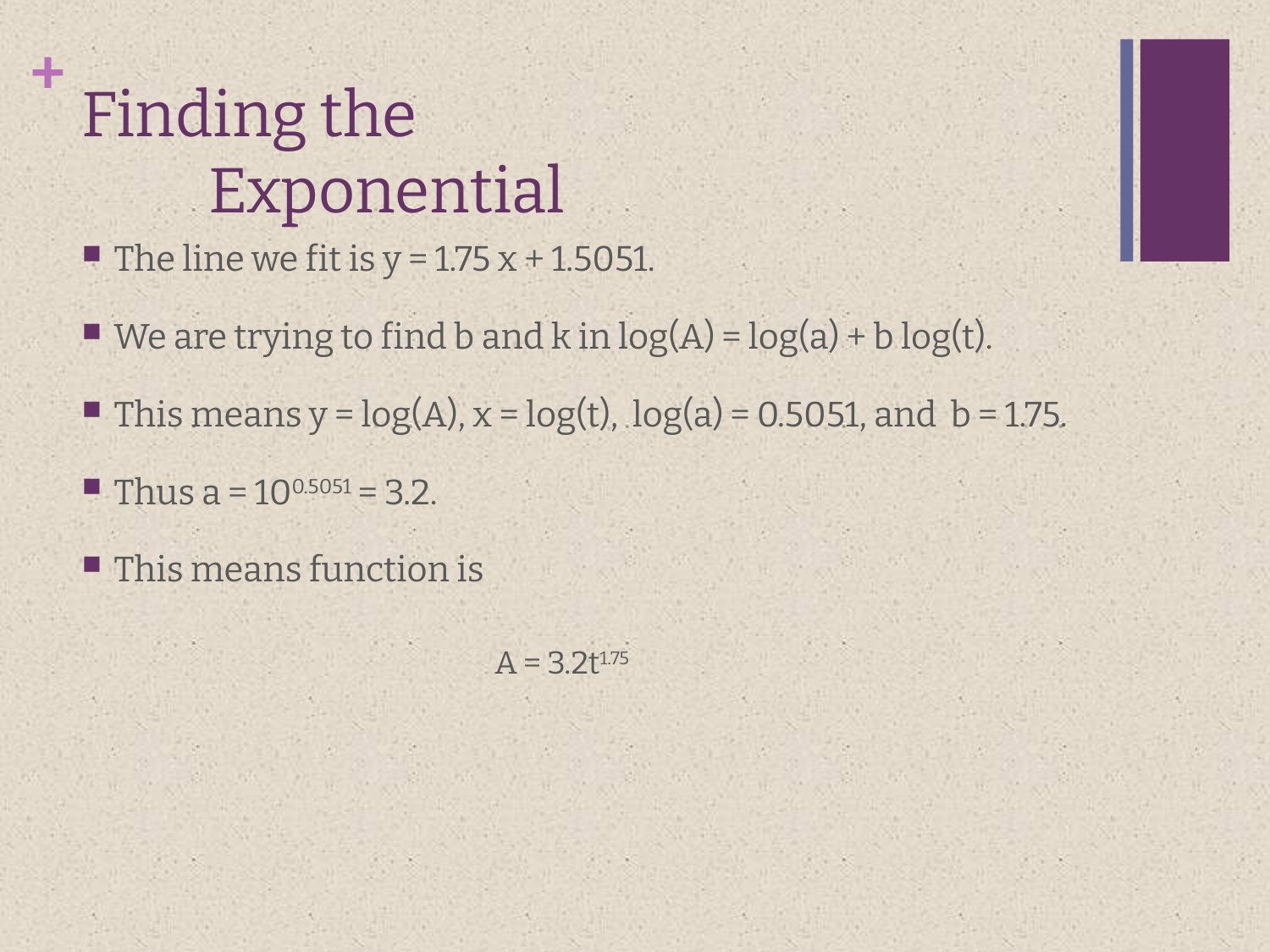

# Finding the Exponential
The line we fit is y = 1.75 x + 1.5051.
We are trying to find b and k in log(A) = log(a) + b log(t).
This means y = log(A), x = log(t),  log(a) = 0.5051, and  b = 1.75.
Thus a = 100.5051 = 3.2.
This means function is
			A = 3.2t1.75